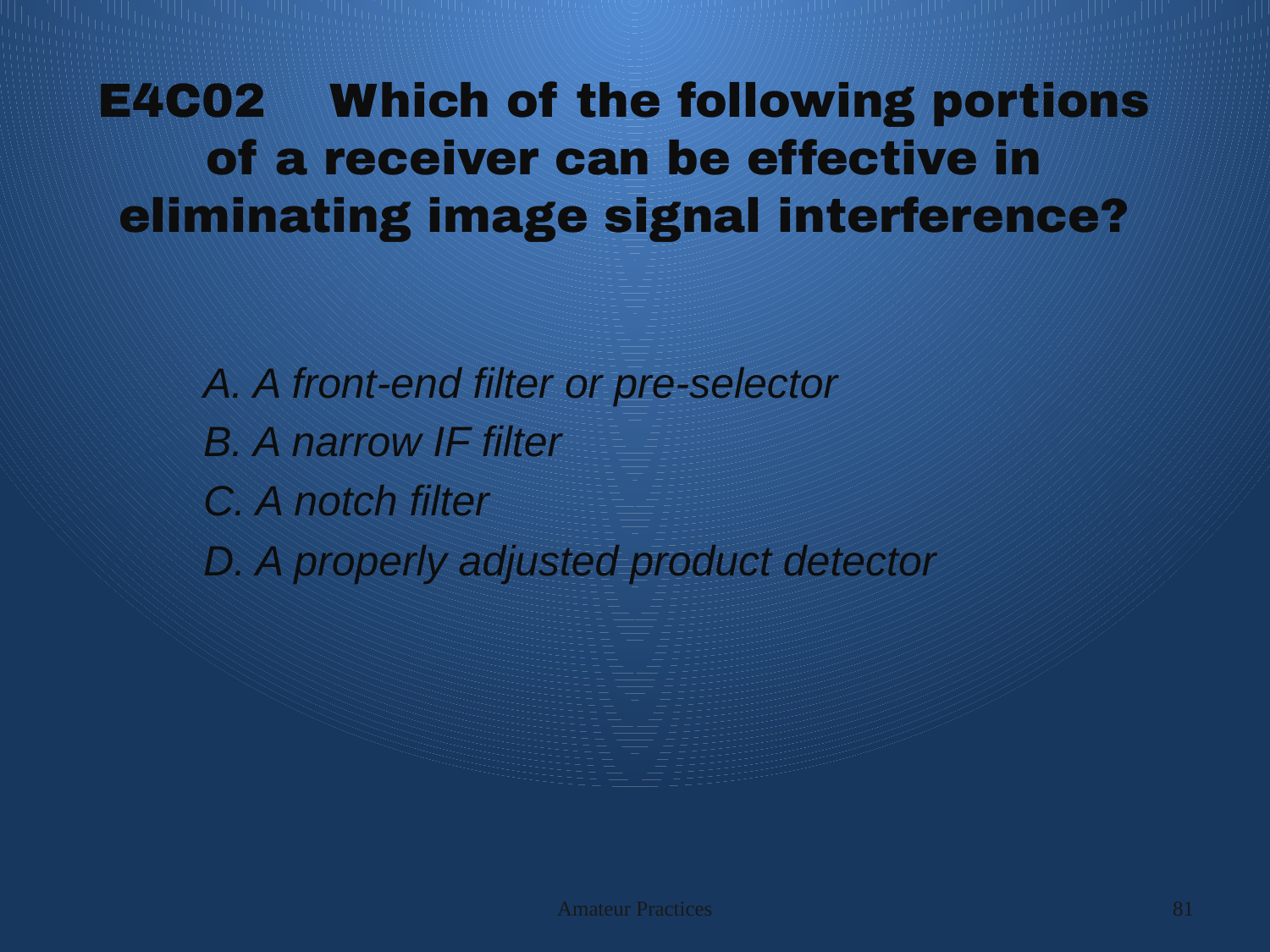

# E4C02    Which of the following portions of a receiver can be effective in eliminating image signal interference?
A. A front-end filter or pre-selector
B. A narrow IF filter
C. A notch filter
D. A properly adjusted product detector
Amateur Practices
81